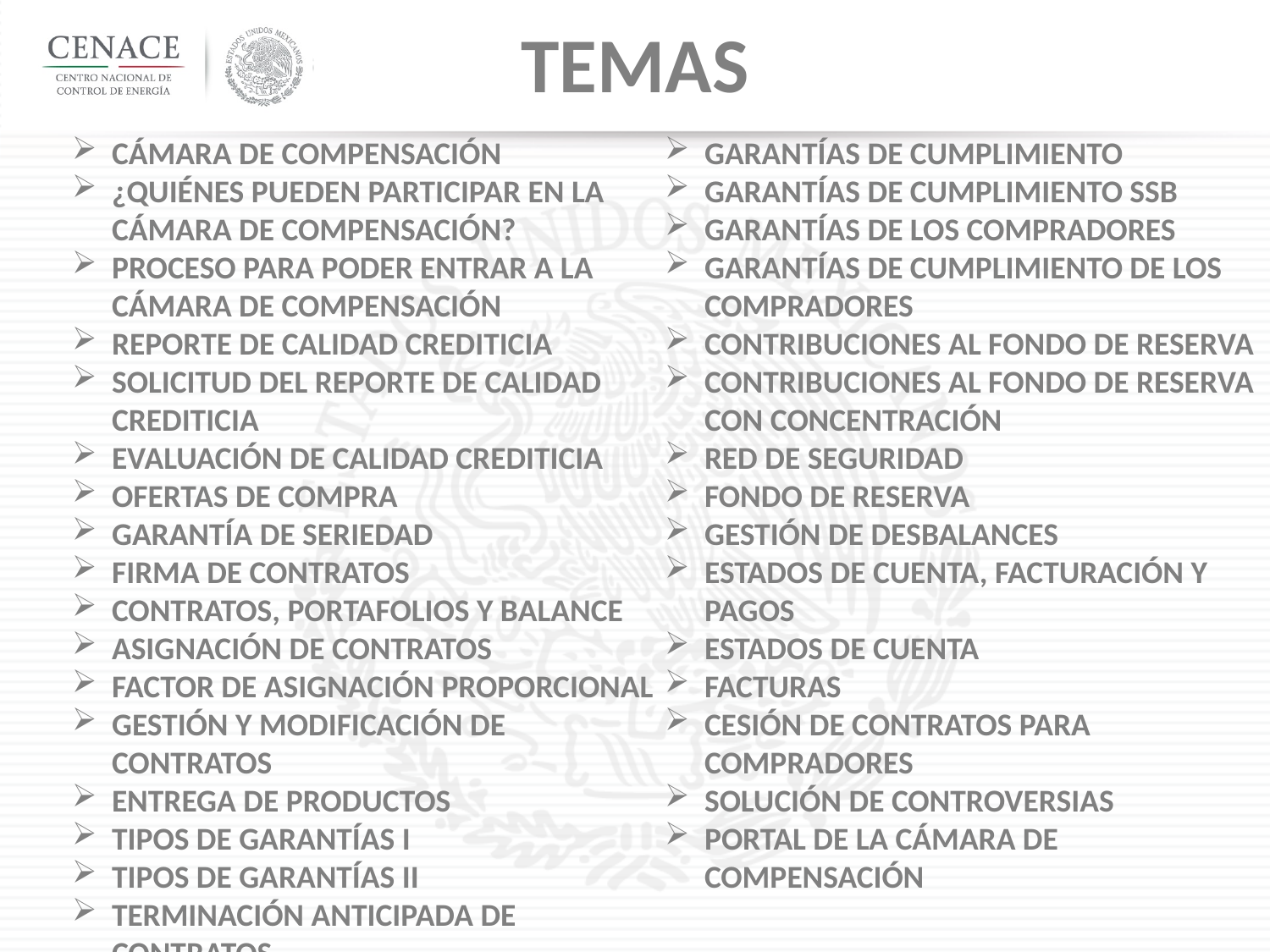

Temas
Cámara de Compensación
¿Quiénes pueden participar en la Cámara de Compensación?
Proceso para poder entrar a la Cámara de Compensación
Reporte de Calidad Crediticia
Solicitud del Reporte de Calidad Crediticia
Evaluación de Calidad Crediticia
Ofertas de Compra
Garantía de Seriedad
Firma de Contratos
Contratos, Portafolios y Balance
Asignación de Contratos
Factor de Asignación Proporcional
Gestión y Modificación de Contratos
Entrega de Productos
Tipos de Garantías I
Tipos de Garantías II
Terminación anticipada de Contratos

Garantías de Cumplimiento
Garantías de Cumplimiento SSB
Garantías de los Compradores
Garantías de Cumplimiento de los Compradores
Contribuciones al Fondo de Reserva
Contribuciones al Fondo de Reserva con Concentración
Red de Seguridad
Fondo de Reserva
Gestión de Desbalances
Estados de Cuenta, Facturación y Pagos
Estados de Cuenta
Facturas
Cesión de Contratos para Compradores
Solución de Controversias
Portal de la Cámara de Compensación
2